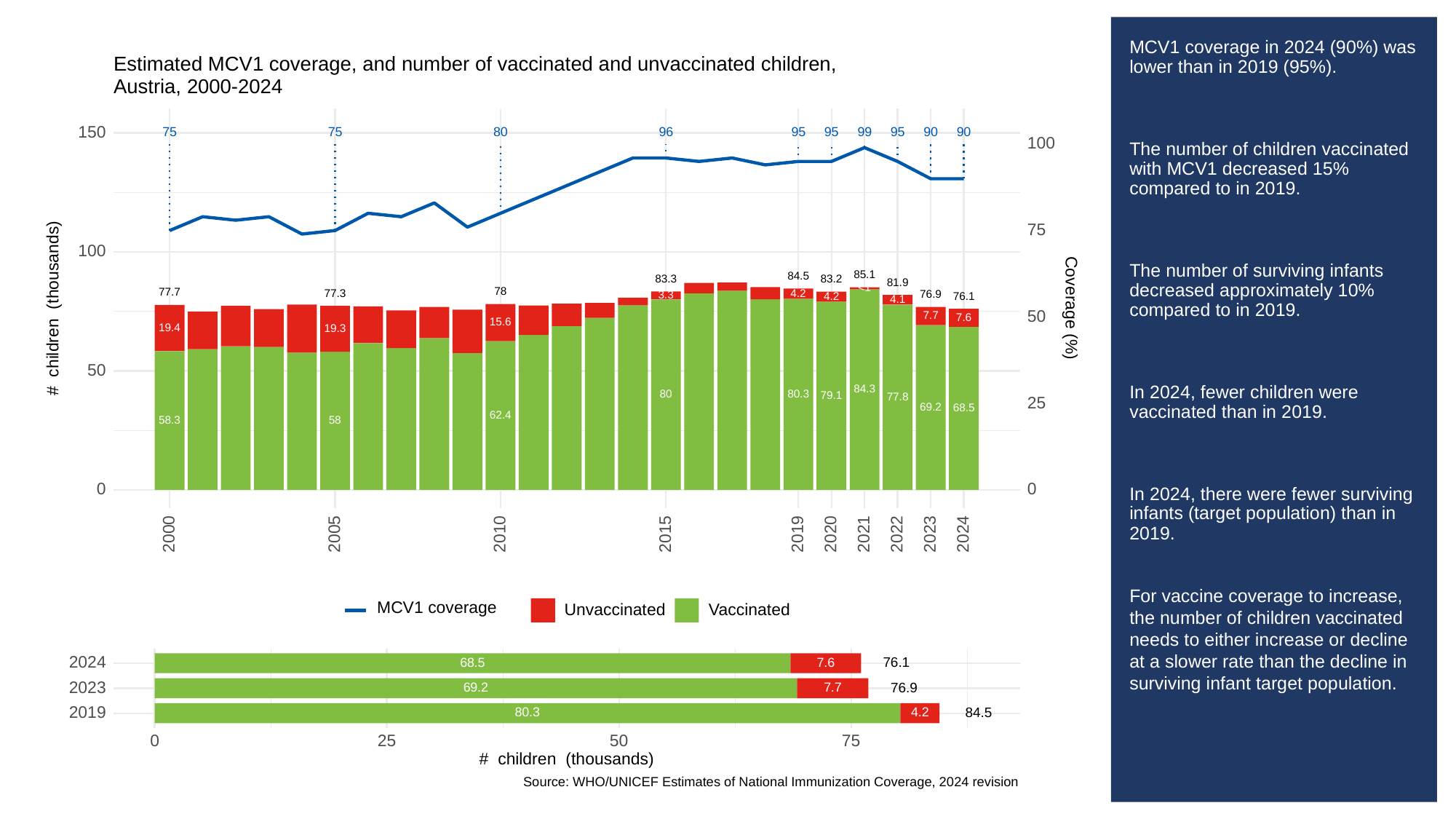

# MCV1 coverage in 2024 (90%) was lower than in 2019 (95%).

The number of children vaccinated with MCV1 decreased 15% compared to in 2019.

The number of surviving infants decreased approximately 10% compared to in 2019.

In 2024, fewer children were vaccinated than in 2019.

In 2024, there were fewer surviving infants (target population) than in 2019.

For vaccine coverage to increase, the number of children vaccinated needs to either increase or decline at a slower rate than the decline in surviving infant target population.

Estimated MCV1 coverage, and number of vaccinated and unvaccinated children,
Austria, 2000-2024

150
80
96
95
95
99
95
90
90
75
75

100

75
100

85.1
84.5
83.3
83.2
81.9

<1

78

77.7

77.3
4.2
76.9

3.3

76.1
4.2

4.1

#  children  (thousands)
Coverage (%)

50

7.7
7.6

15.6
19.4
19.3

50

84.3
80.3
80
79.1
77.8
25
69.2
68.5
62.4
58.3
58

0
0

2023
2000
2005
2010
2015
2019
2020
2021
2022
2024

MCV1 coverage
Unvaccinated
Vaccinated

2024
76.1
68.5
7.6

2023
76.9
69.2
7.7

2019
84.5
80.3
4.2

0
25
50
75
#  children  (thousands)
Source: WHO/UNICEF Estimates of National Immunization Coverage, 2024 revision